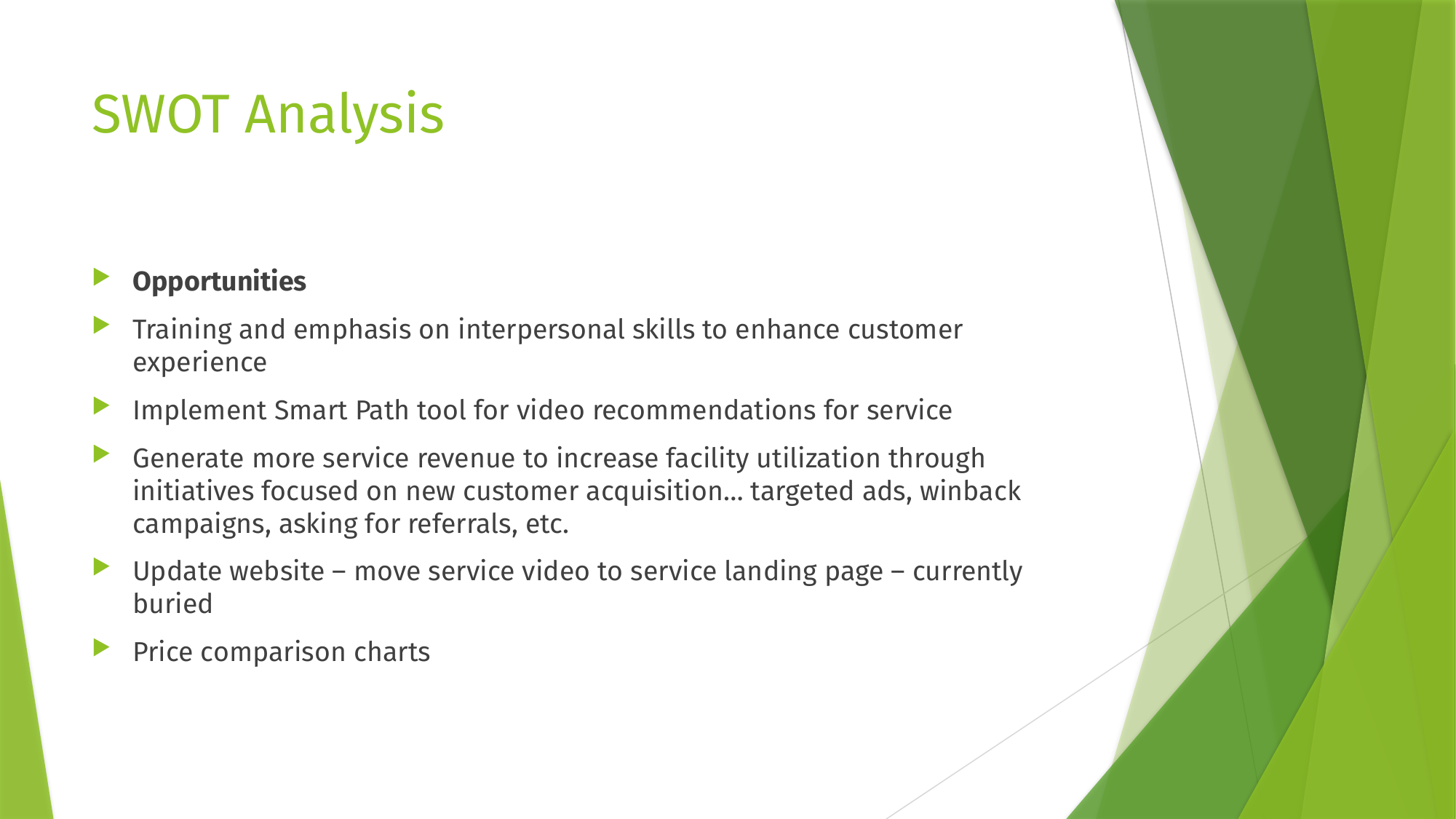

# SWOT Analysis
Opportunities
Training and emphasis on interpersonal skills to enhance customer experience
Implement Smart Path tool for video recommendations for service
Generate more service revenue to increase facility utilization through initiatives focused on new customer acquisition… targeted ads, winback campaigns, asking for referrals, etc.
Update website – move service video to service landing page – currently buried
Price comparison charts